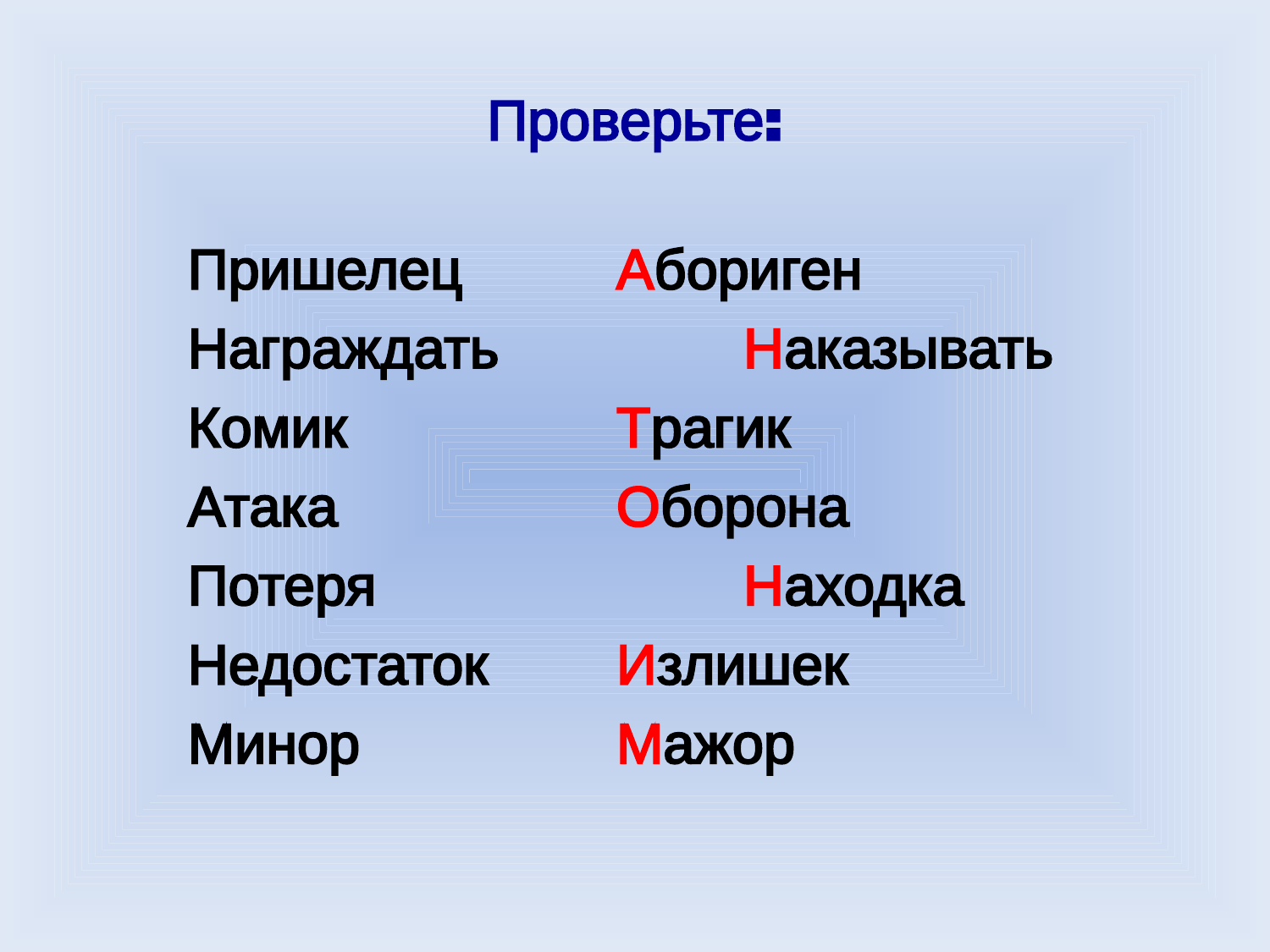

# Проверьте:
Пришелец		Абориген
Награждать		Наказывать
Комик			Трагик
Атака			Оборона
Потеря			Находка
Недостаток		Излишек
Минор			Мажор